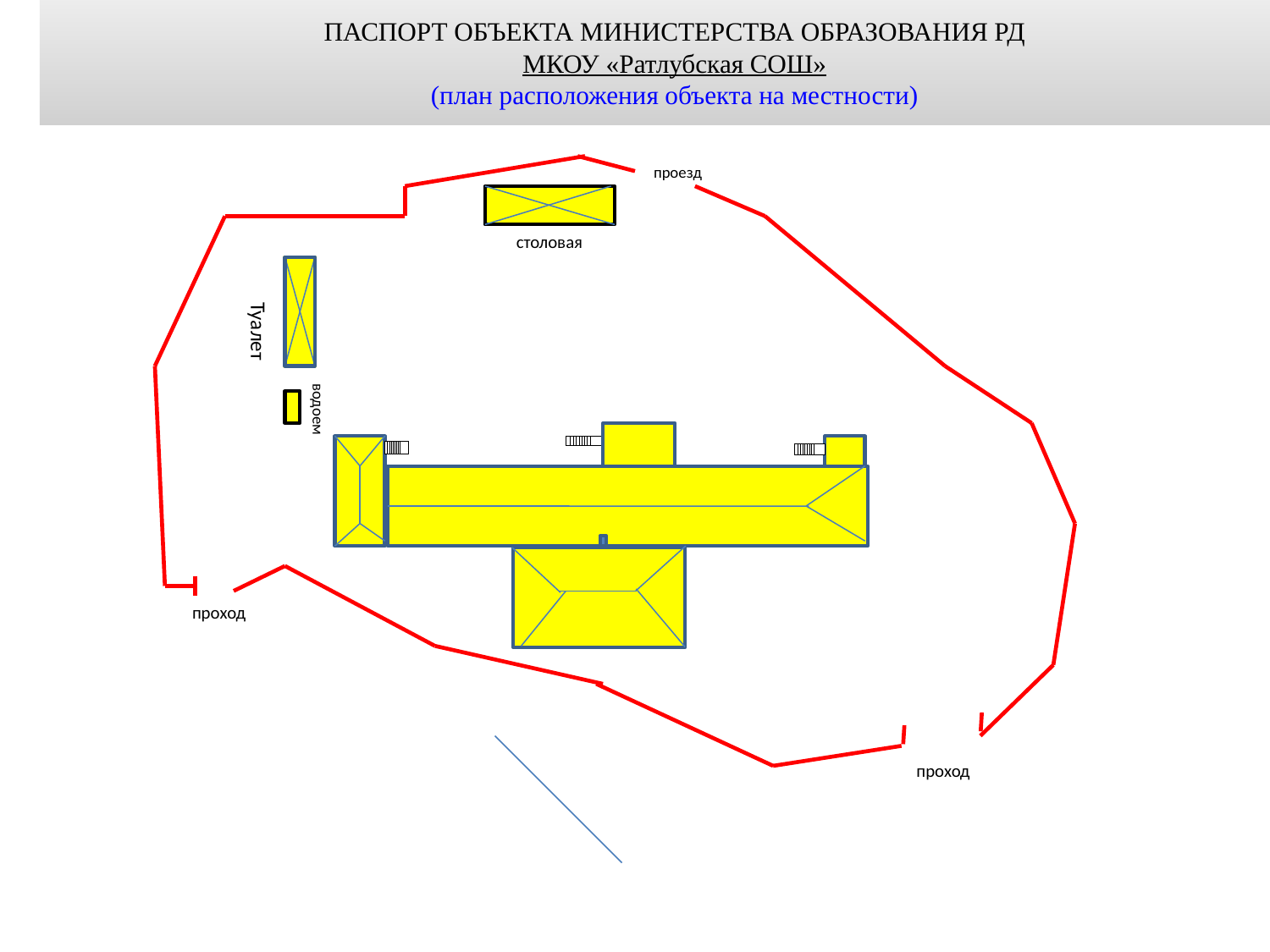

ПАСПОРТ ОБЪЕКТА МИНИСТЕРСТВА ОБРАЗОВАНИЯ РД
МКОУ «Ратлубская СОШ»
(план расположения объекта на местности)
проезд

столовая

Туалет
водоем

проход
проход